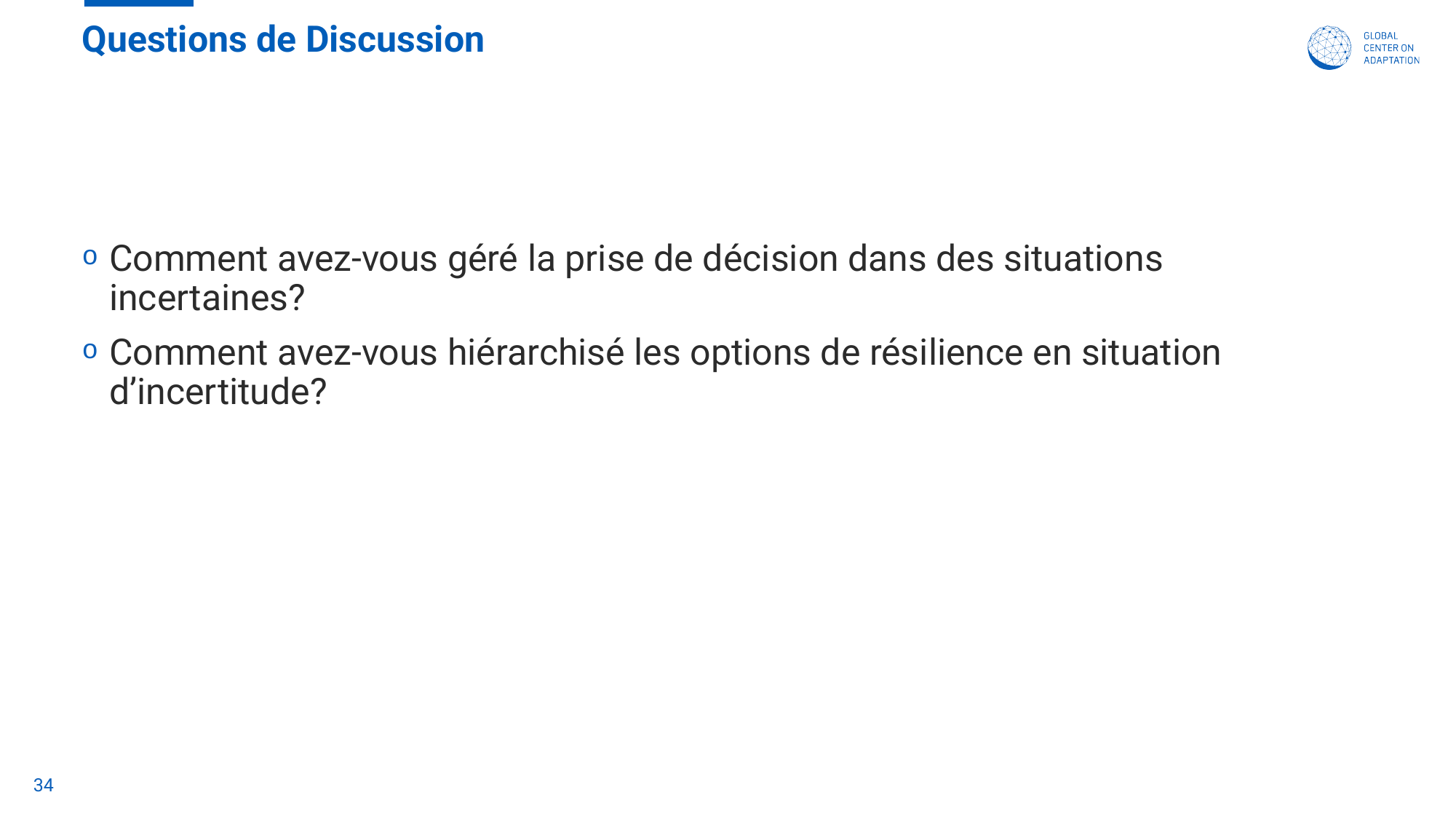

# Questions de Discussion
Comment avez-vous géré la prise de décision dans des situations incertaines?
Comment avez-vous hiérarchisé les options de résilience en situation d’incertitude?